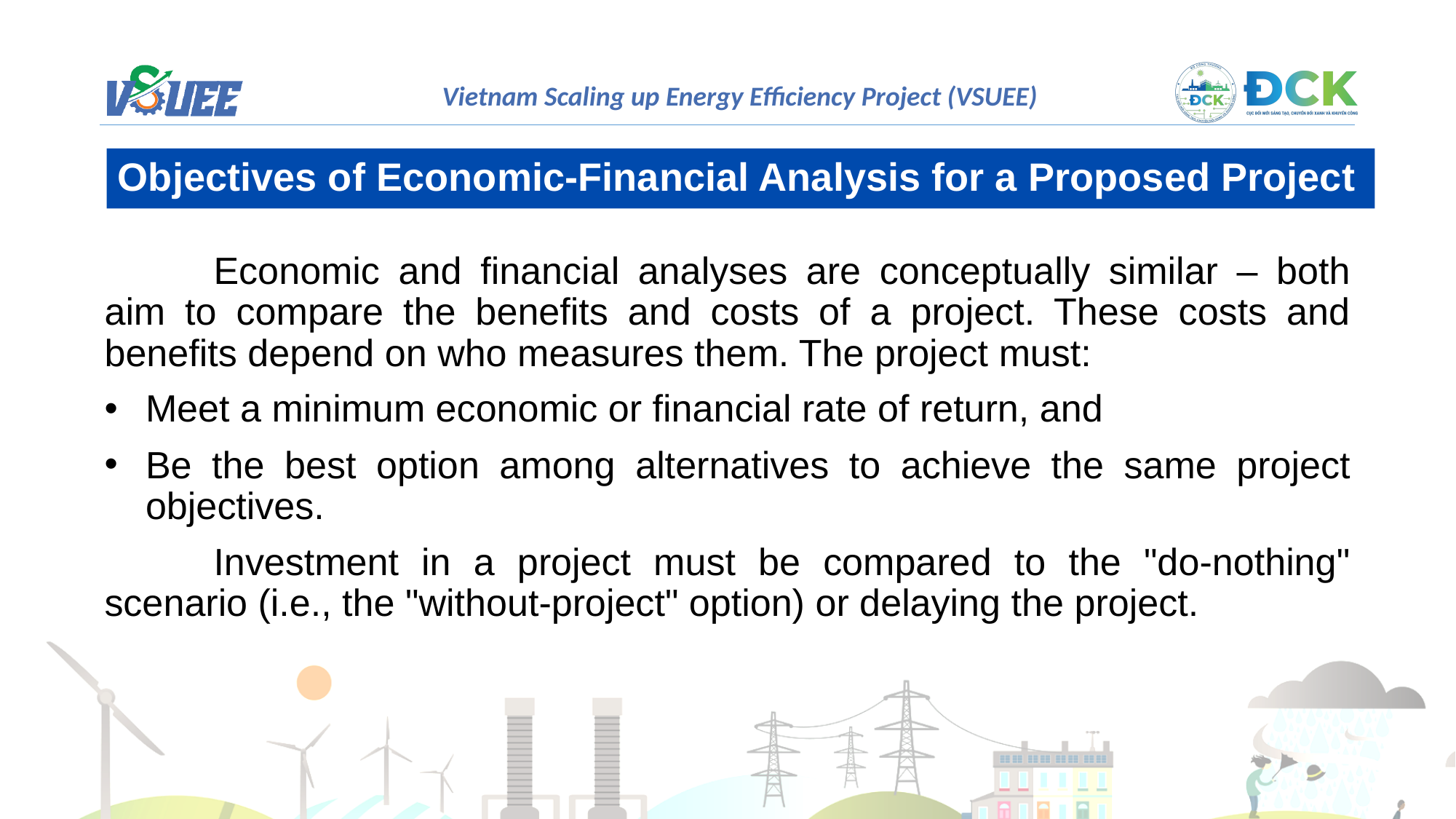

Objectives of Economic-Financial Analysis for a Proposed Project
	Economic and financial analyses are conceptually similar – both aim to compare the benefits and costs of a project. These costs and benefits depend on who measures them. The project must:
Meet a minimum economic or financial rate of return, and
Be the best option among alternatives to achieve the same project objectives.
	Investment in a project must be compared to the "do-nothing" scenario (i.e., the "without-project" option) or delaying the project.

Page 9